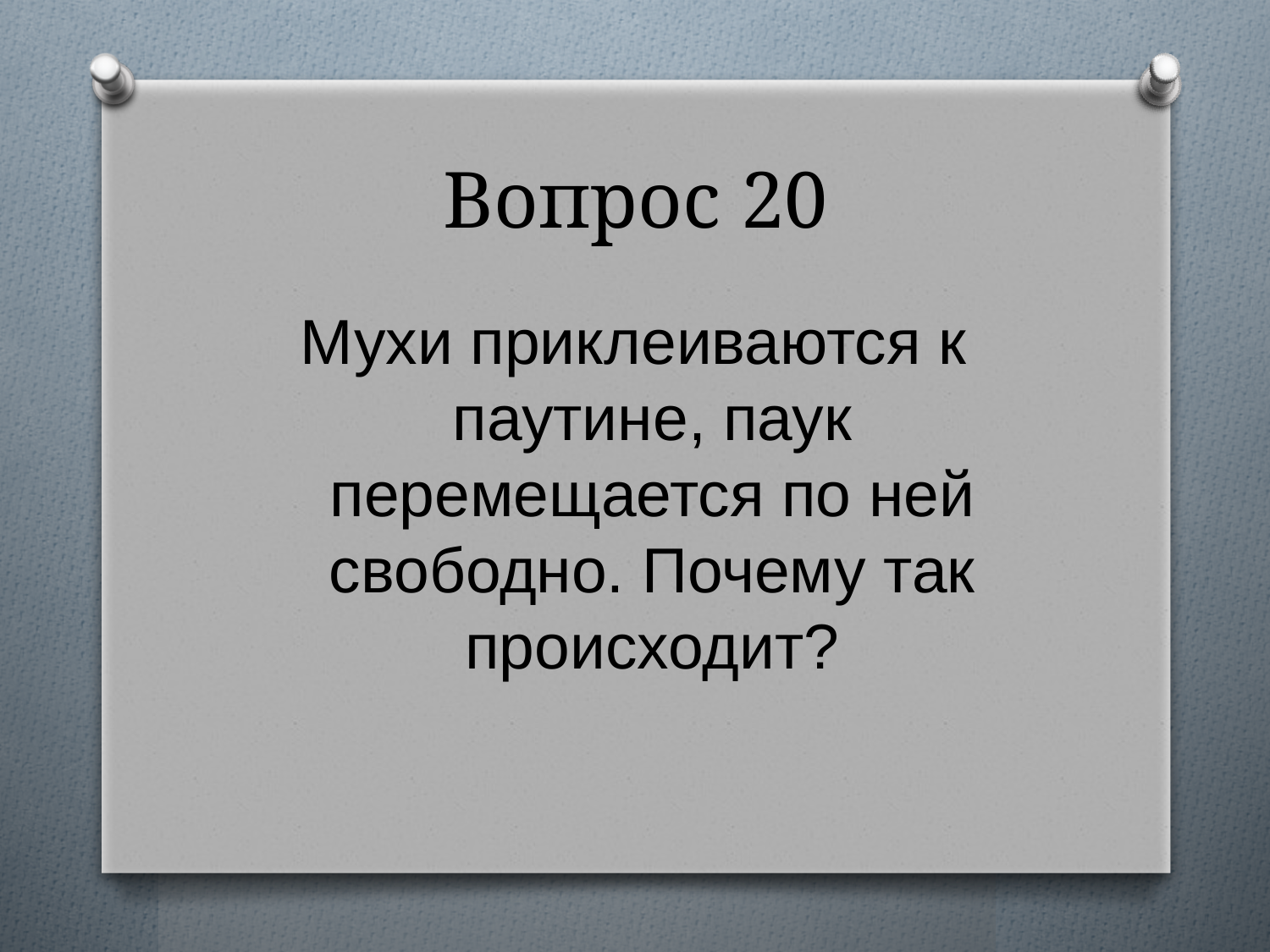

# Вопрос 20
Мухи приклеиваются к паутине, паук перемещается по ней свободно. Почему так происходит?